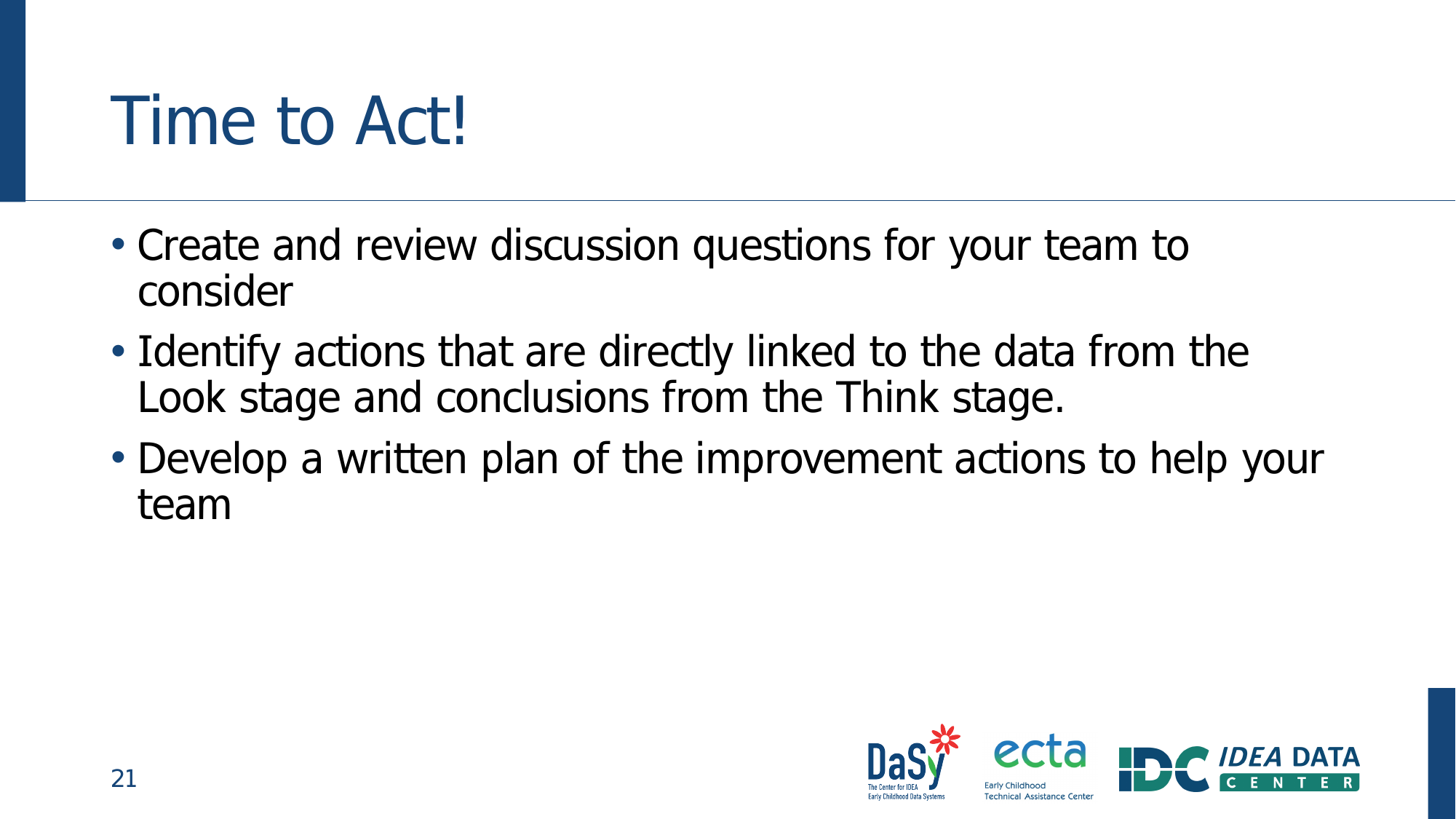

# Time to Act!
Create and review discussion questions for your team to consider
Identify actions that are directly linked to the data from the Look stage and conclusions from the Think stage.
Develop a written plan of the improvement actions to help your team